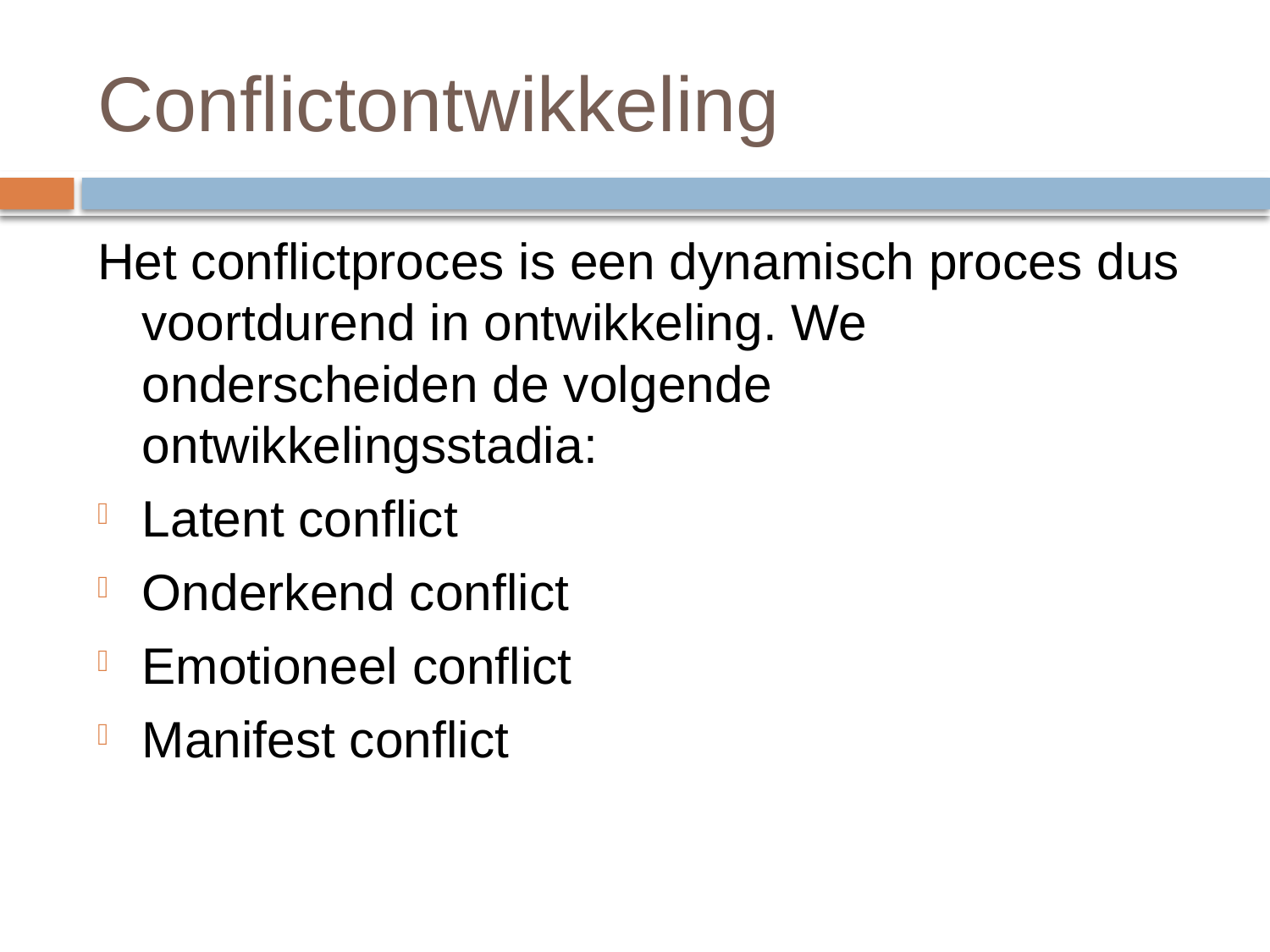

# Conflictontwikkeling
Het conflictproces is een dynamisch proces dus voortdurend in ontwikkeling. We onderscheiden de volgende ontwikkelingsstadia:
Latent conflict
Onderkend conflict
Emotioneel conflict
Manifest conflict